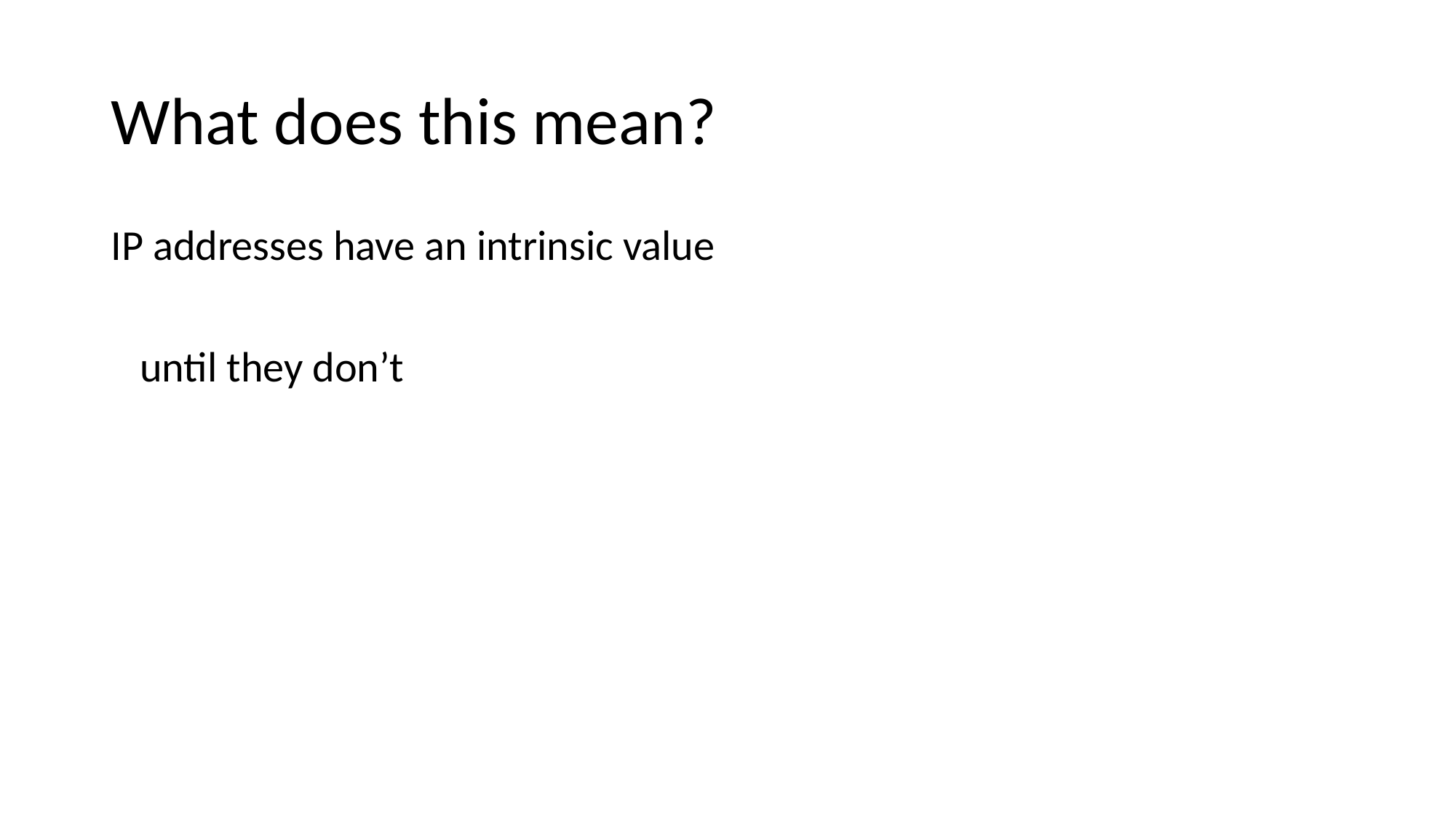

# What does this mean?
IP addresses have an intrinsic value

   until they don’t